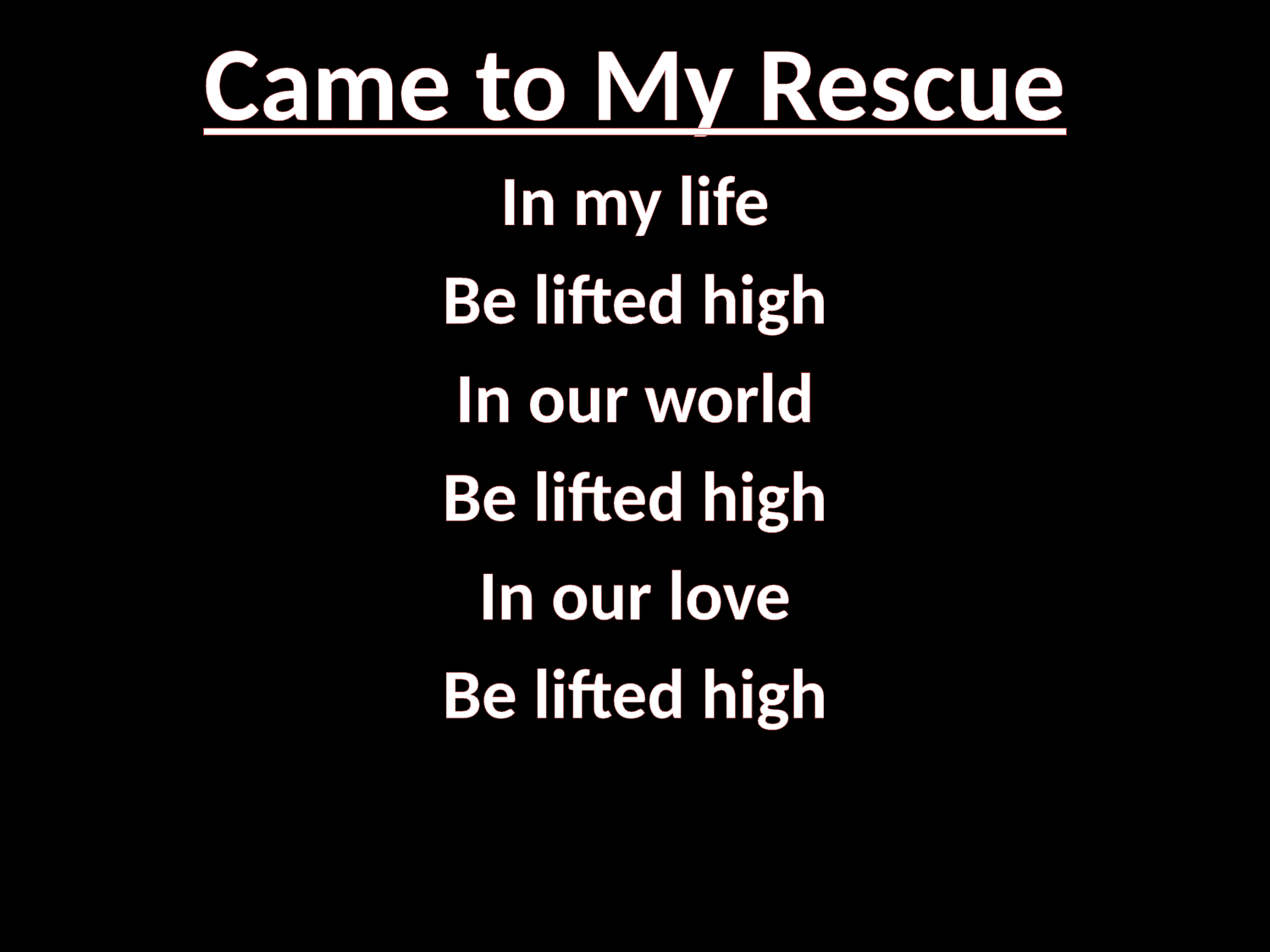

# Came to My Rescue
In my life
Be lifted high
In our world
Be lifted high
In our love
Be lifted high